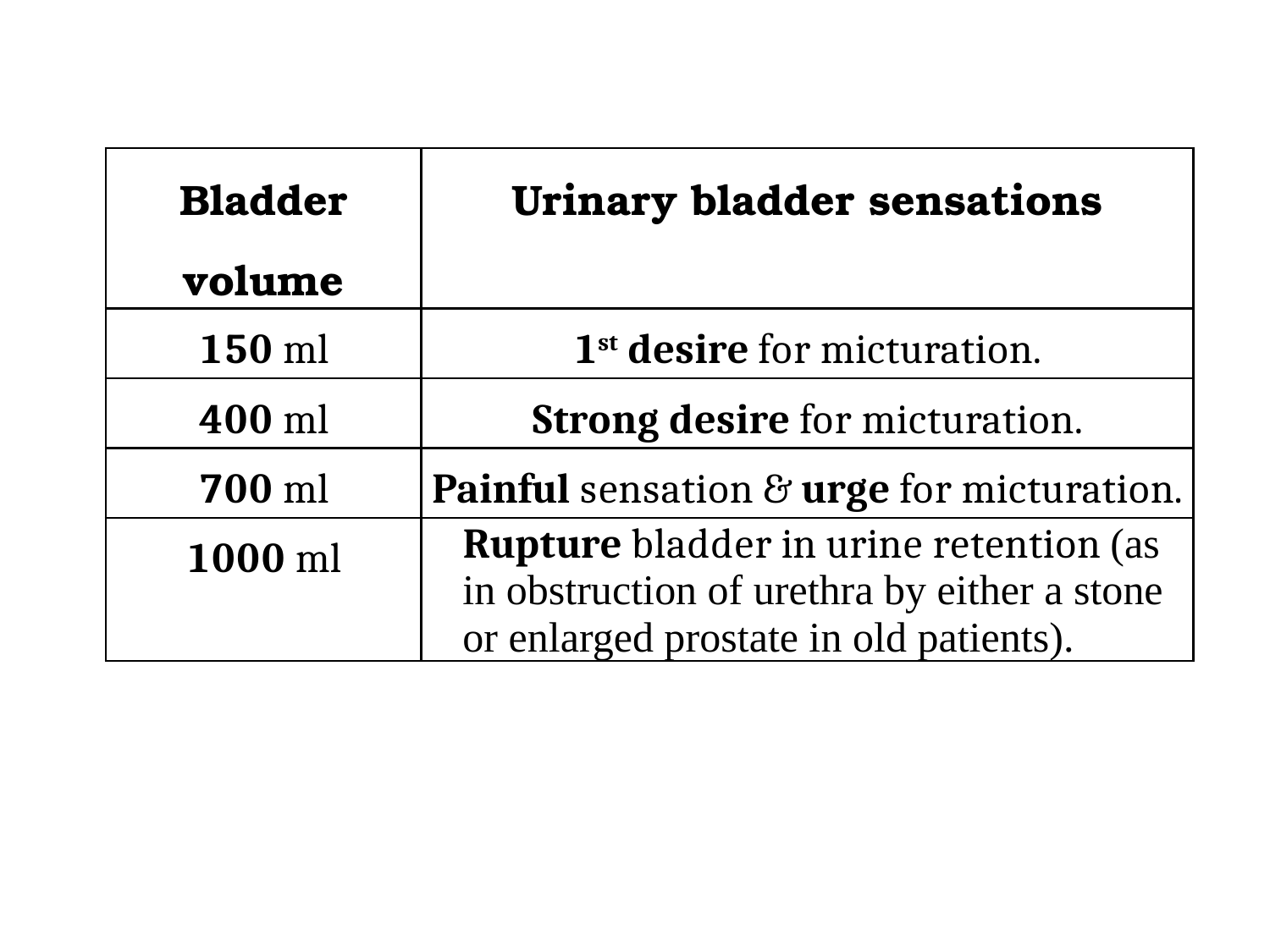

| Bladder volume | Urinary bladder sensations |
| --- | --- |
| 150 ml | 1st desire for micturation. |
| 400 ml | Strong desire for micturation. |
| 700 ml | Painful sensation & urge for micturation. |
| 1000 ml | Rupture bladder in urine retention (as in obstruction of urethra by either a stone or enlarged prostate in old patients). |